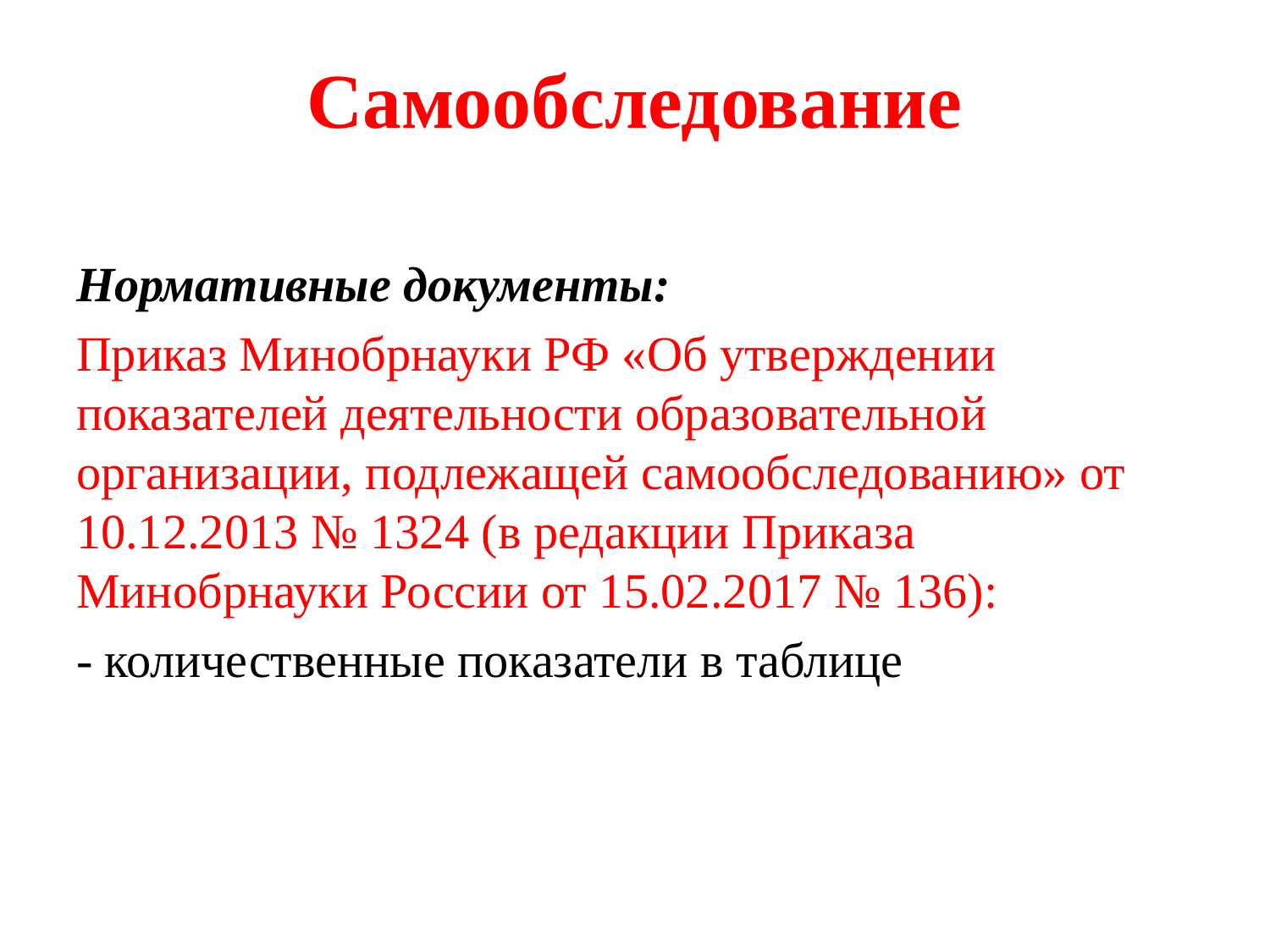

# Самообследование
Нормативные документы:
Приказ Минобрнауки РФ «Об утверждении показателей деятельности образовательной организации, подлежащей самообследованию» от 10.12.2013 № 1324 (в редакции Приказа Минобрнауки России от 15.02.2017 № 136):
- количественные показатели в таблице